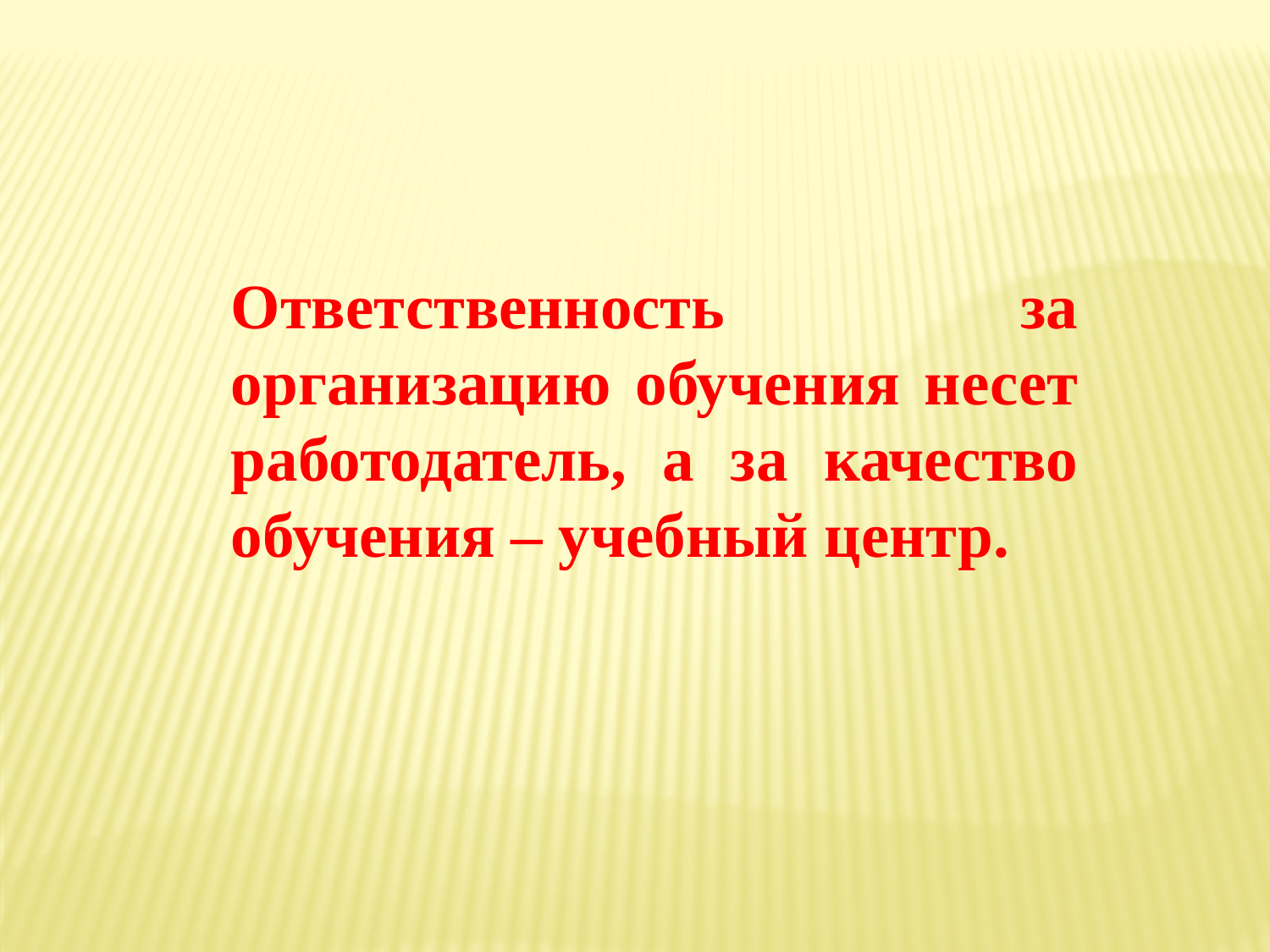

Ответственность за организацию обучения несет работодатель, а за качество обучения – учебный центр.